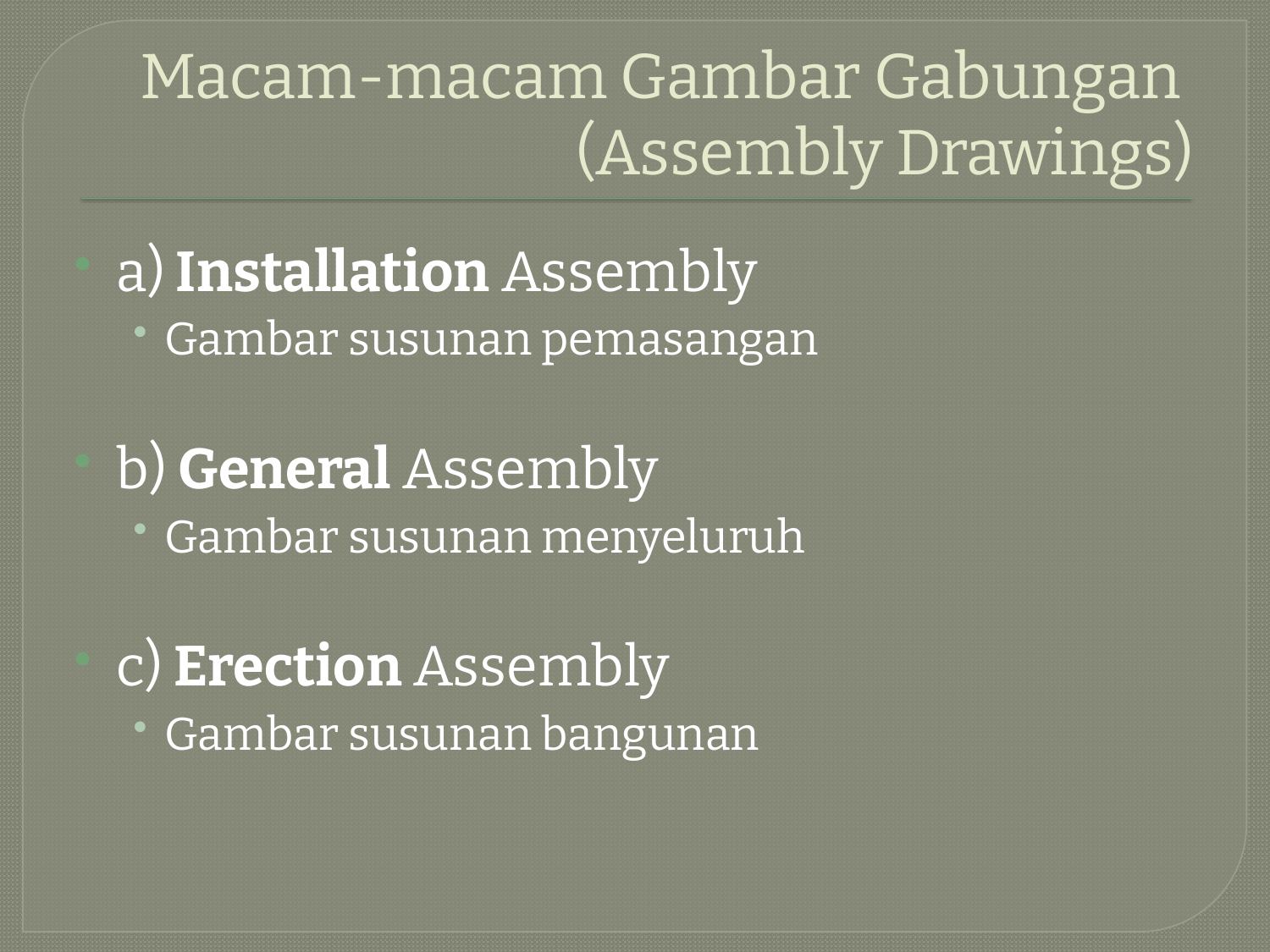

# Macam-macam Gambar Gabungan (Assembly Drawings)
a) Installation Assembly
Gambar susunan pemasangan

b) General Assembly
Gambar susunan menyeluruh

c) Erection Assembly
Gambar susunan bangunan